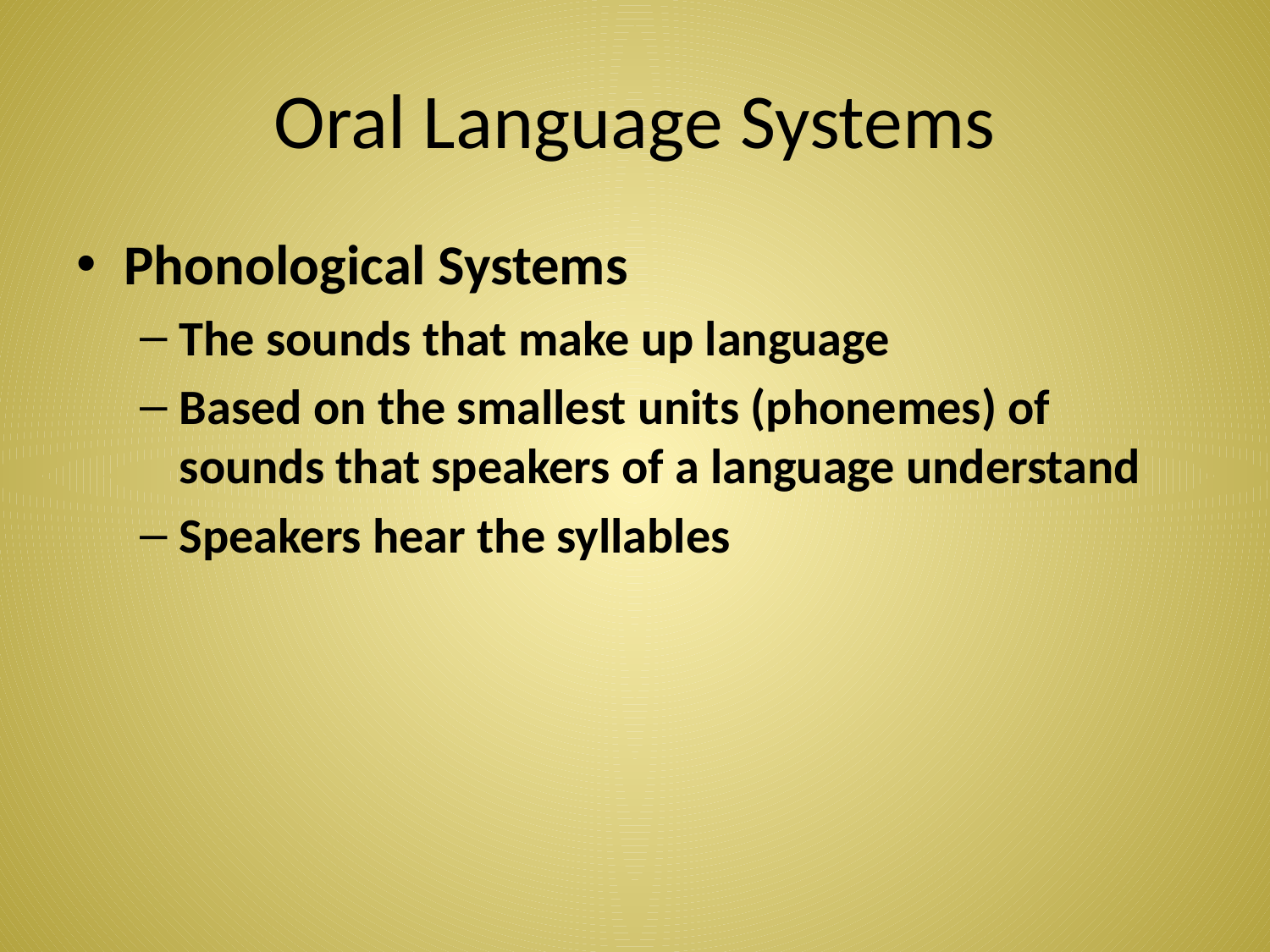

# Oral Language Systems
Phonological Systems
The sounds that make up language
Based on the smallest units (phonemes) of sounds that speakers of a language understand
Speakers hear the syllables